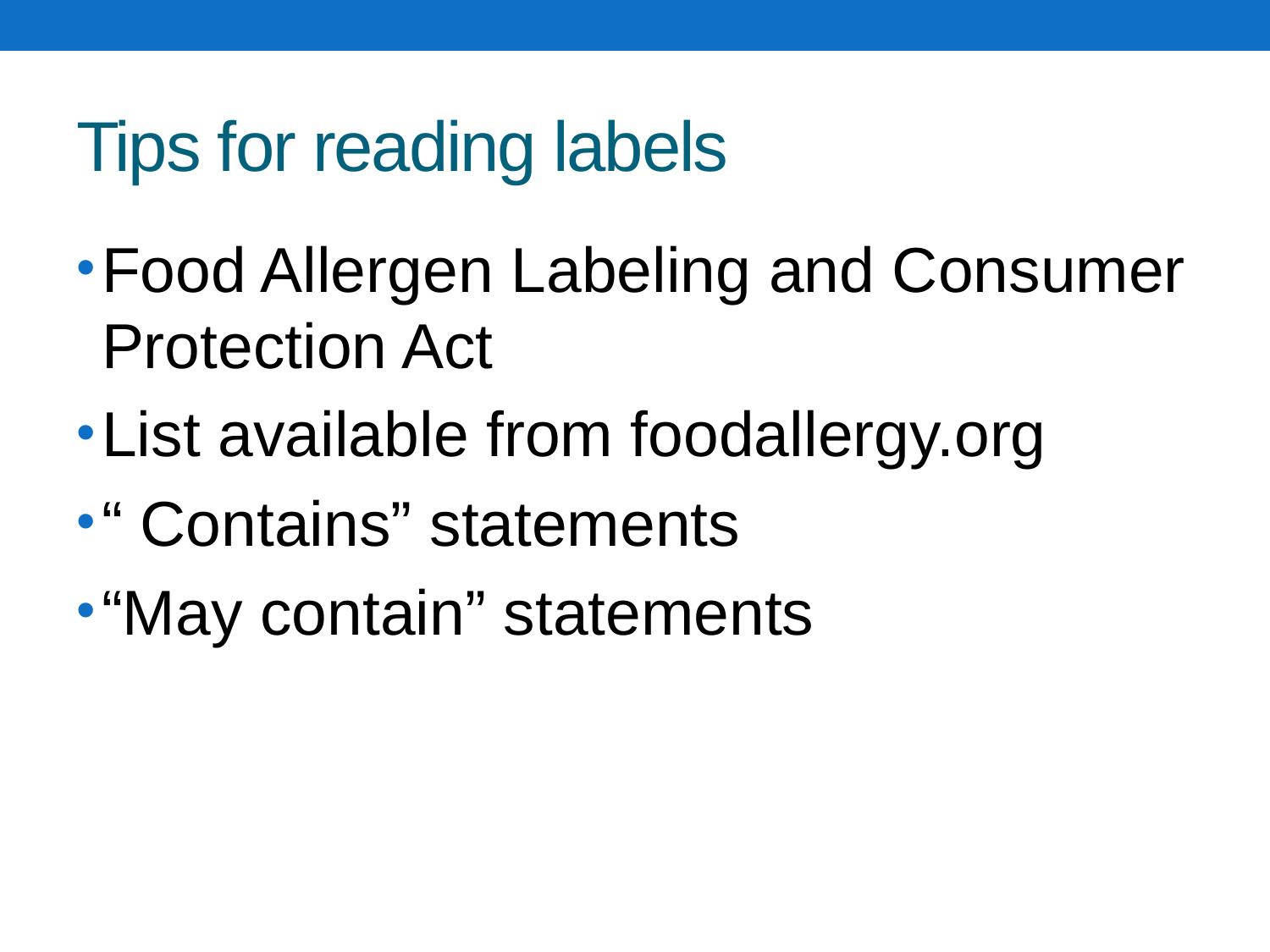

# Tips for reading labels
Food Allergen Labeling and Consumer Protection Act
List available from foodallergy.org
“ Contains” statements
“May contain” statements